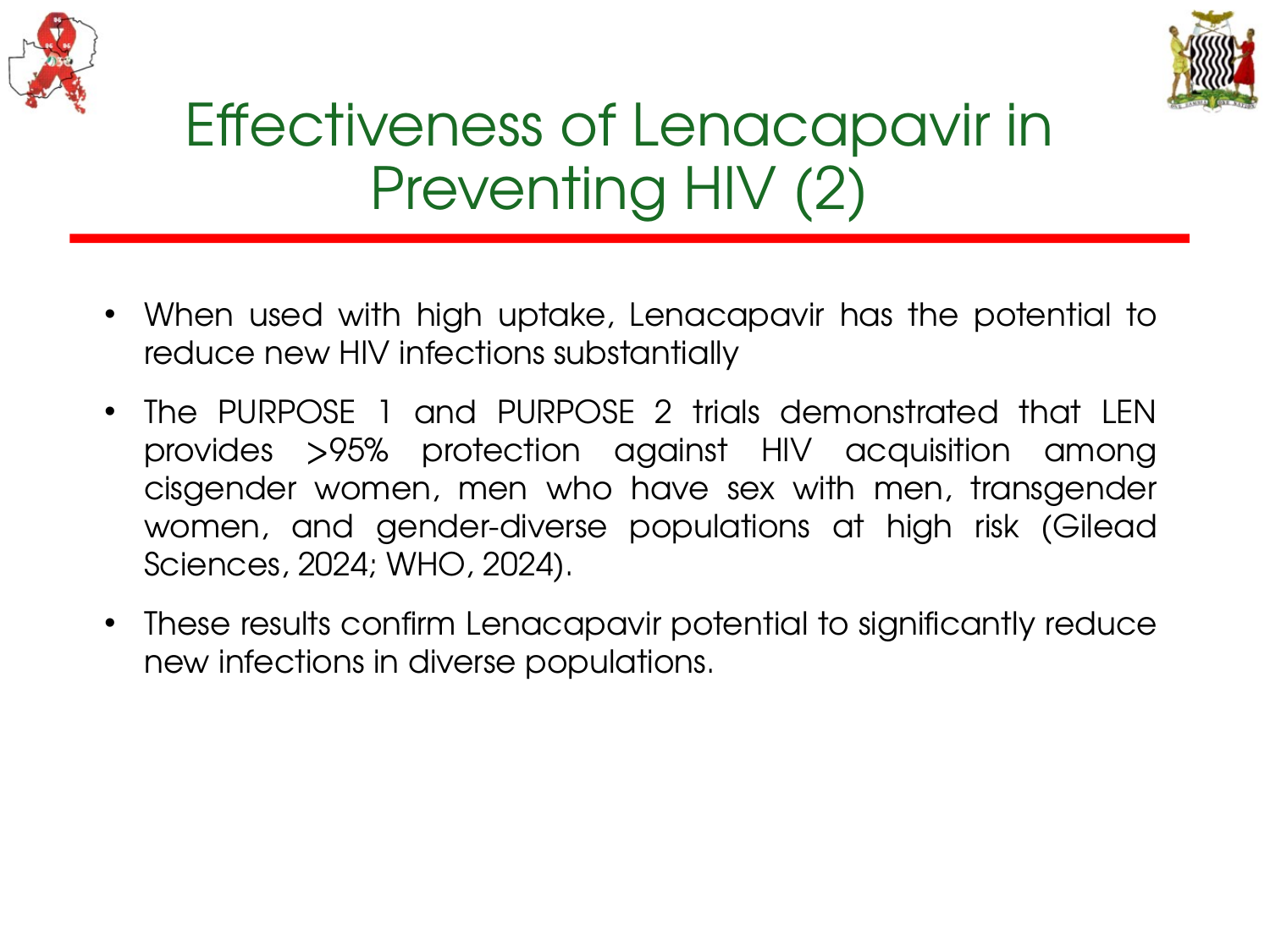

Effectiveness of Lenacapavir in Preventing HIV (2)
When used with high uptake, Lenacapavir has the potential to reduce new HIV infections substantially
The PURPOSE 1 and PURPOSE 2 trials demonstrated that LEN provides >95% protection against HIV acquisition among cisgender women, men who have sex with men, transgender women, and gender-diverse populations at high risk (Gilead Sciences, 2024; WHO, 2024).
These results confirm Lenacapavir potential to significantly reduce new infections in diverse populations.